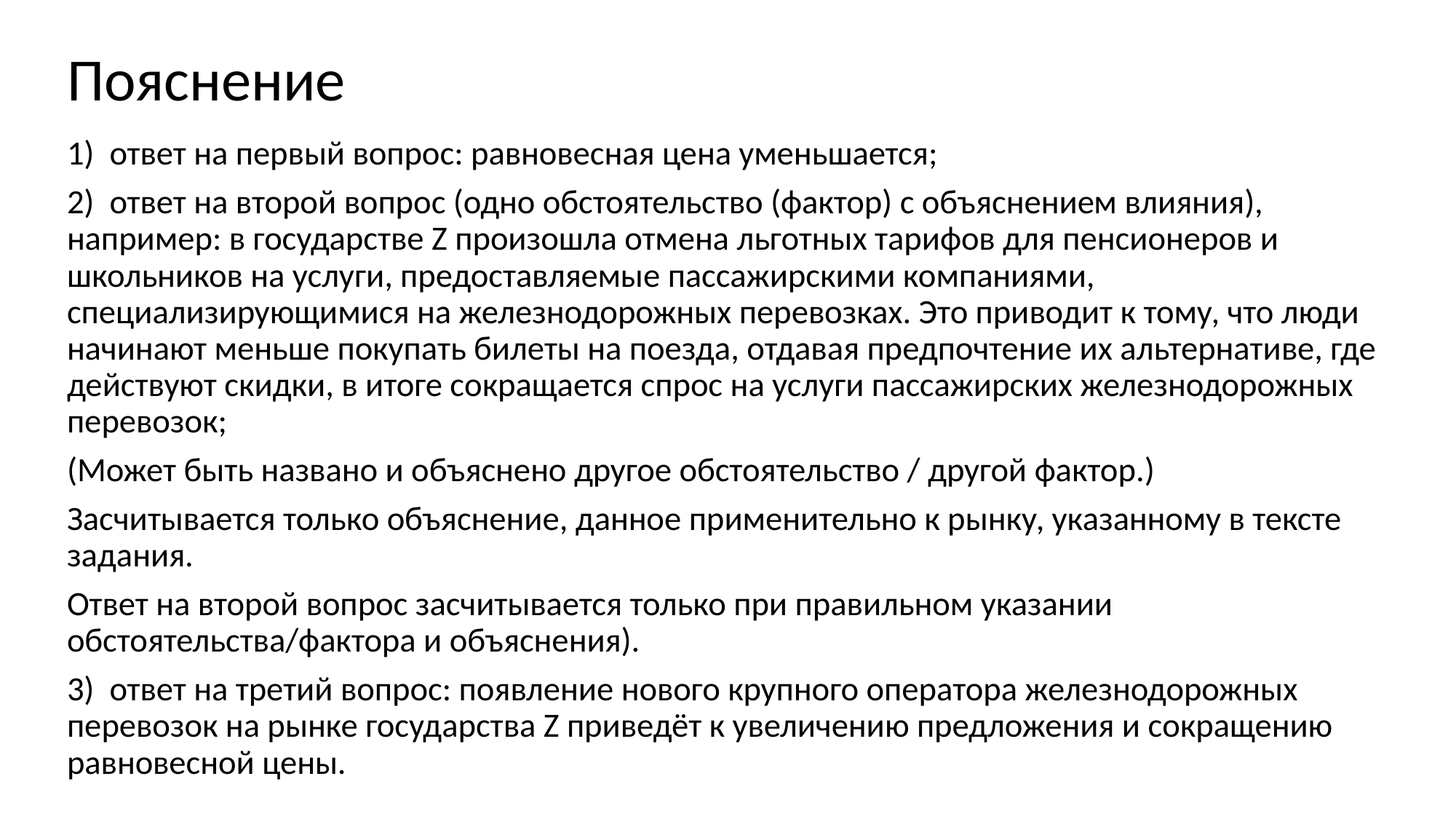

# Пояснение
1)  ответ на первый вопрос: равновесная цена уменьшается;
2)  ответ на второй вопрос (одно обстоятельство (фактор) с объяснением влияния), например: в государстве Z произошла отмена льготных тарифов для пенсионеров и школьников на услуги, предоставляемые пассажирскими компаниями, специализирующимися на железнодорожных перевозках. Это приводит к тому, что люди начинают меньше покупать билеты на поезда, отдавая предпочтение их альтернативе, где действуют скидки, в итоге сокращается спрос на услуги пассажирских железнодорожных перевозок;
(Может быть названо и объяснено другое обстоятельство / другой фактор.)
Засчитывается только объяснение, данное применительно к рынку, указанному в тексте задания.
Ответ на второй вопрос засчитывается только при правильном указании обстоятельства/фактора и объяснения).
3)  ответ на третий вопрос: появление нового крупного оператора железнодорожных перевозок на рынке государства Z приведёт к увеличению предложения и сокращению равновесной цены.